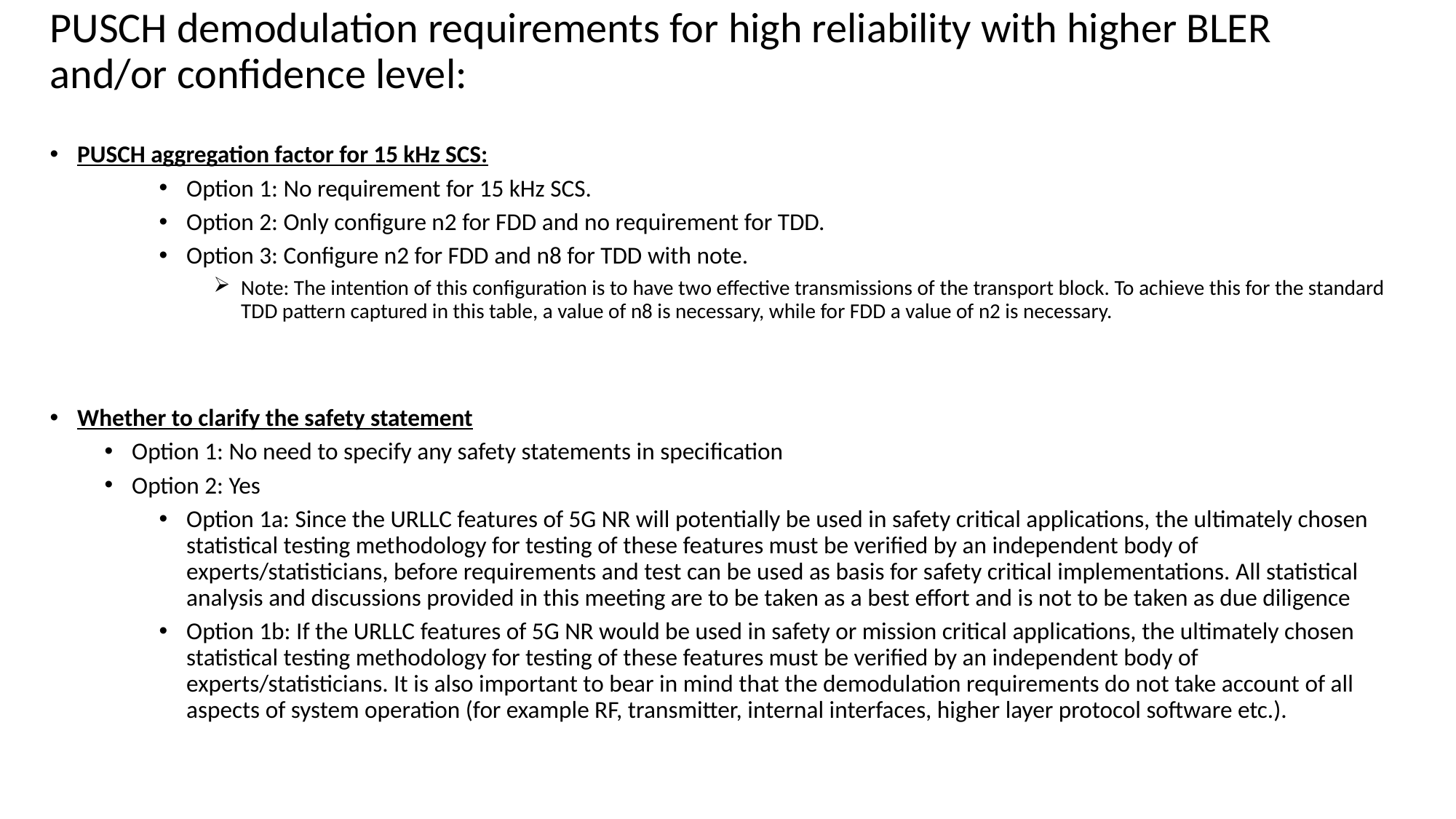

# PUSCH demodulation requirements for high reliability with higher BLER and/or confidence level:
PUSCH aggregation factor for 15 kHz SCS:
Option 1: No requirement for 15 kHz SCS.
Option 2: Only configure n2 for FDD and no requirement for TDD.
Option 3: Configure n2 for FDD and n8 for TDD with note.
Note: The intention of this configuration is to have two effective transmissions of the transport block. To achieve this for the standard TDD pattern captured in this table, a value of n8 is necessary, while for FDD a value of n2 is necessary.

Whether to clarify the safety statement
Option 1: No need to specify any safety statements in specification
Option 2: Yes
Option 1a: Since the URLLC features of 5G NR will potentially be used in safety critical applications, the ultimately chosen statistical testing methodology for testing of these features must be verified by an independent body of experts/statisticians, before requirements and test can be used as basis for safety critical implementations. All statistical analysis and discussions provided in this meeting are to be taken as a best effort and is not to be taken as due diligence
Option 1b: If the URLLC features of 5G NR would be used in safety or mission critical applications, the ultimately chosen statistical testing methodology for testing of these features must be verified by an independent body of experts/statisticians. It is also important to bear in mind that the demodulation requirements do not take account of all aspects of system operation (for example RF, transmitter, internal interfaces, higher layer protocol software etc.).